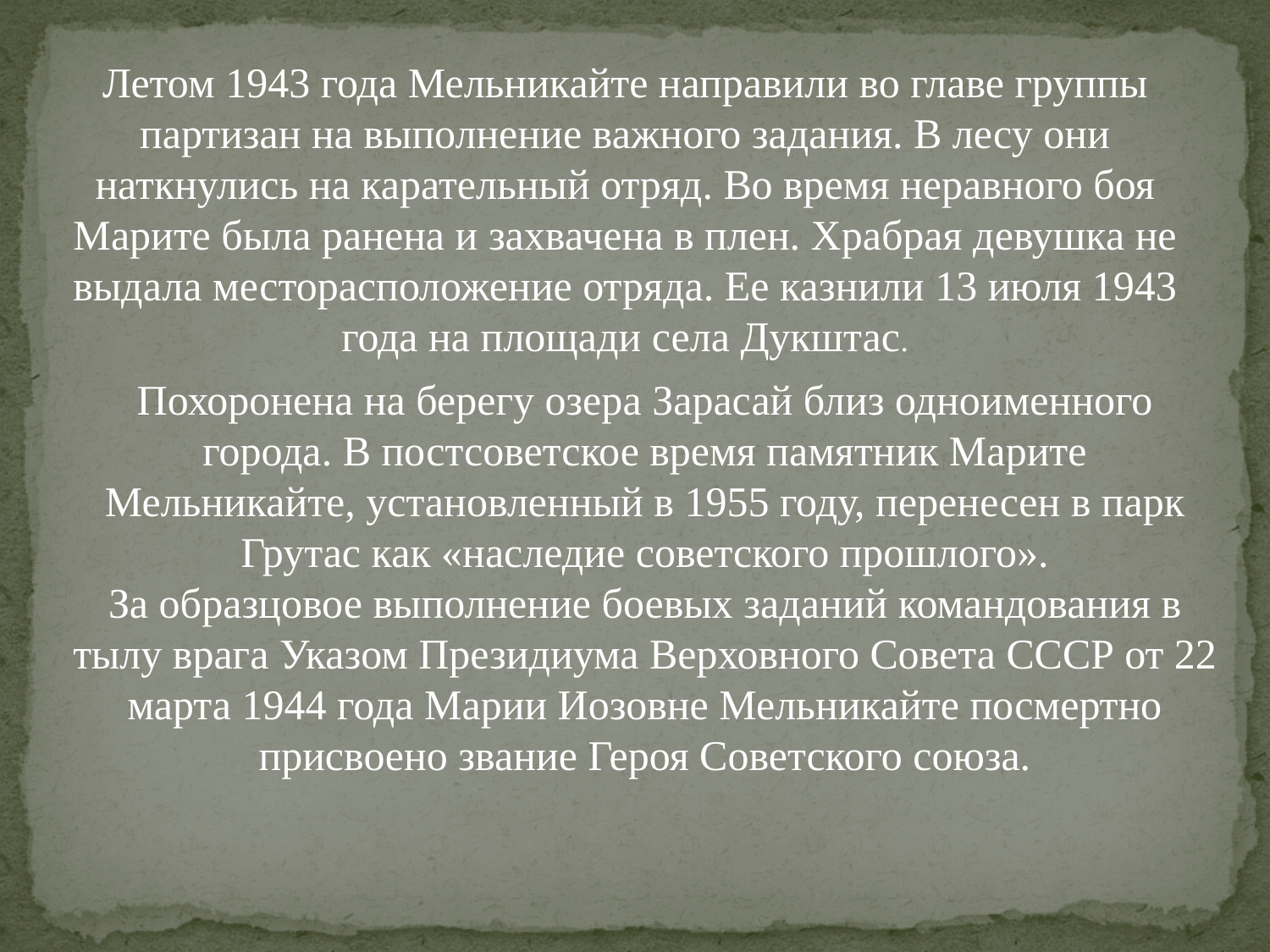

Летом 1943 года Мельникайте направили во главе группы партизан на выполнение важного задания. В лесу они наткнулись на карательный отряд. Во время неравного боя Марите была ранена и захвачена в плен. Храбрая девушка не выдала месторасположение отряда. Ее казнили 13 июля 1943 года на площади села Дукштас.
Похоронена на берегу озера Зарасай близ одноименного города. В постсоветское время памятник Марите Мельникайте, установленный в 1955 году, перенесен в парк Грутас как «наследие советского прошлого».
За образцовое выполнение боевых заданий командования в тылу врага Указом Президиума Верховного Совета СССР от 22 марта 1944 года Марии Иозовне Мельникайте посмертно присвоено звание Героя Советского союза.